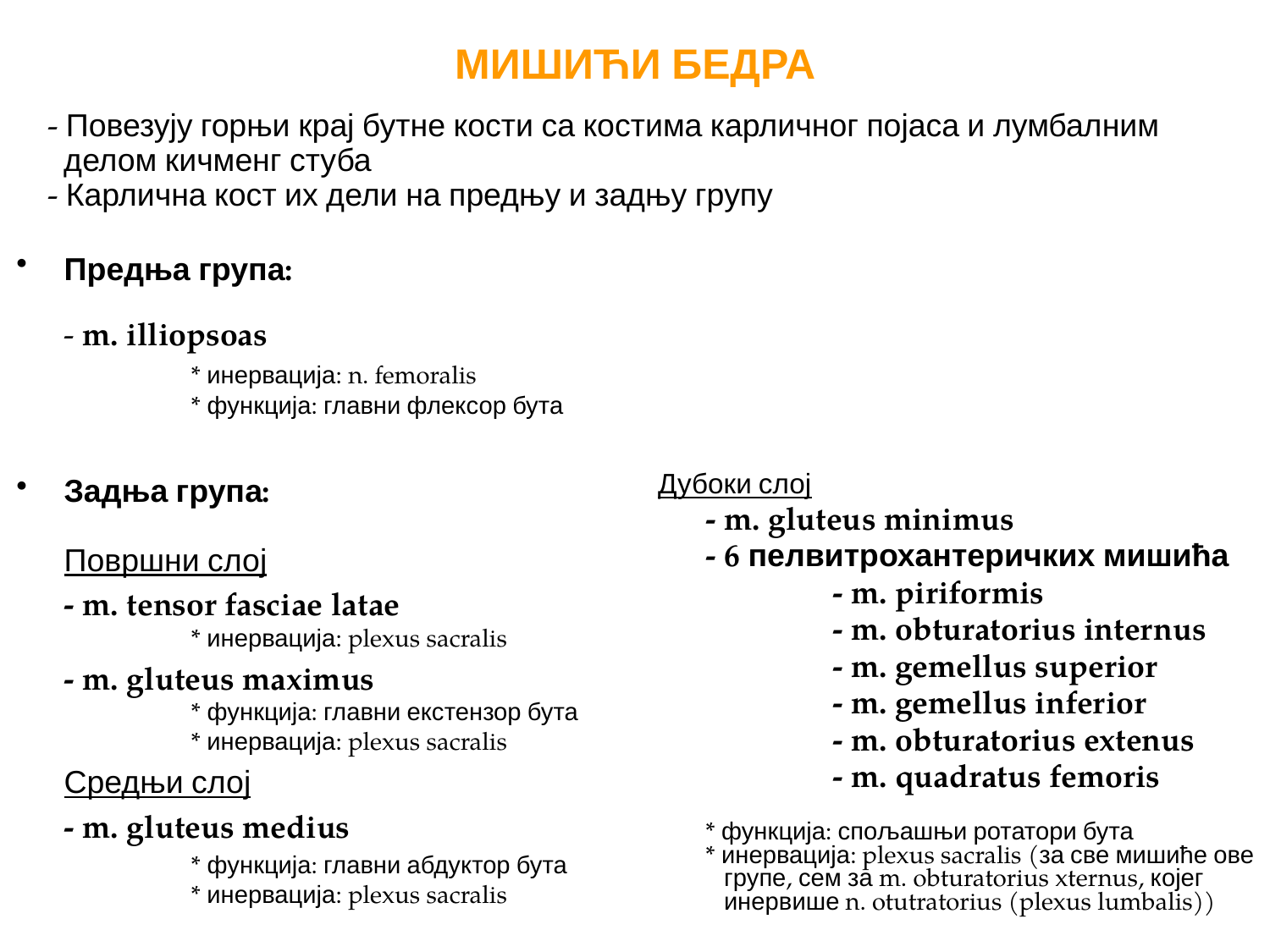

МИШИЋИ БЕДРА
- Повезују горњи крај бутне кости са костима карличног појаса и лумбалним
  делом кичменг стуба
- Карлична кост их дели на предњу и задњу групу

Предња група:
	- m. illiopsoas
	* инервација: n. femoralis
	* функција: главни флексор бута

Задња група:

	Површни слој
	- m. tensor fasciae latae
	* инервација: plexus sacralis
	- m. gluteus maximus
	* функција: главни екстензор бута
	* инервација: plexus sacralis
	Средњи слој
	- m. gluteus medius
		* функција: главни абдуктор бута
	* инервација: plexus sacralis

Дубоки слој
	- m. gluteus minimus
	- 6 пелвитрохантеричких мишића
		- m. piriformis
		- m. obturatorius internus
		- m. gemellus superior
		- m. gemellus inferior
		- m. obturatorius extenus
		- m. quadratus femoris
* функција: спољашњи ротатори бута
* инервација: plexus sacralis (за све мишиће ове
   групе, сем за m. obturatorius xternus, којег
   инервише n. otutratorius (plexus lumbalis))